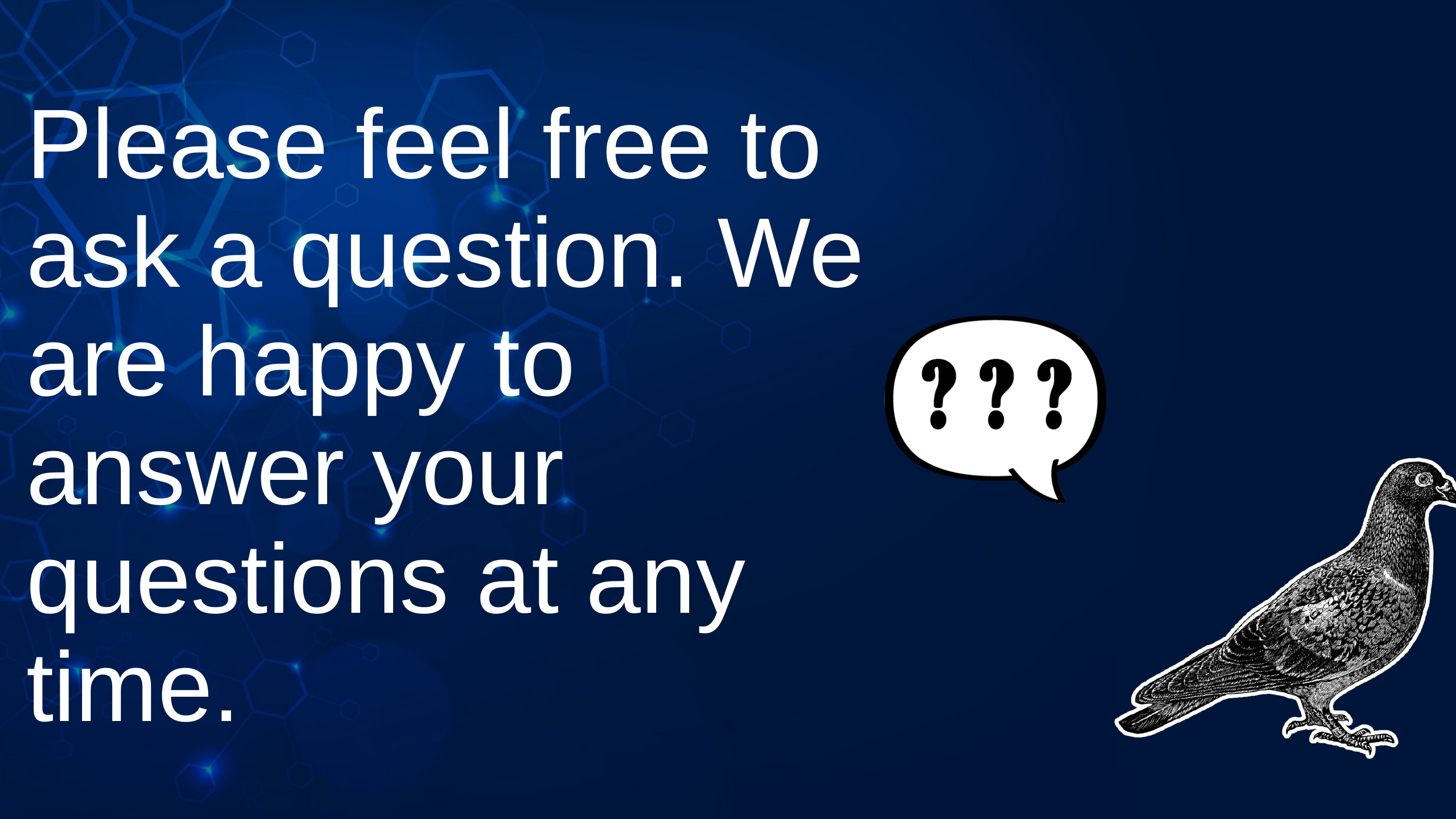

Please feel free to ask a question. We are happy to answer your questions at any time.